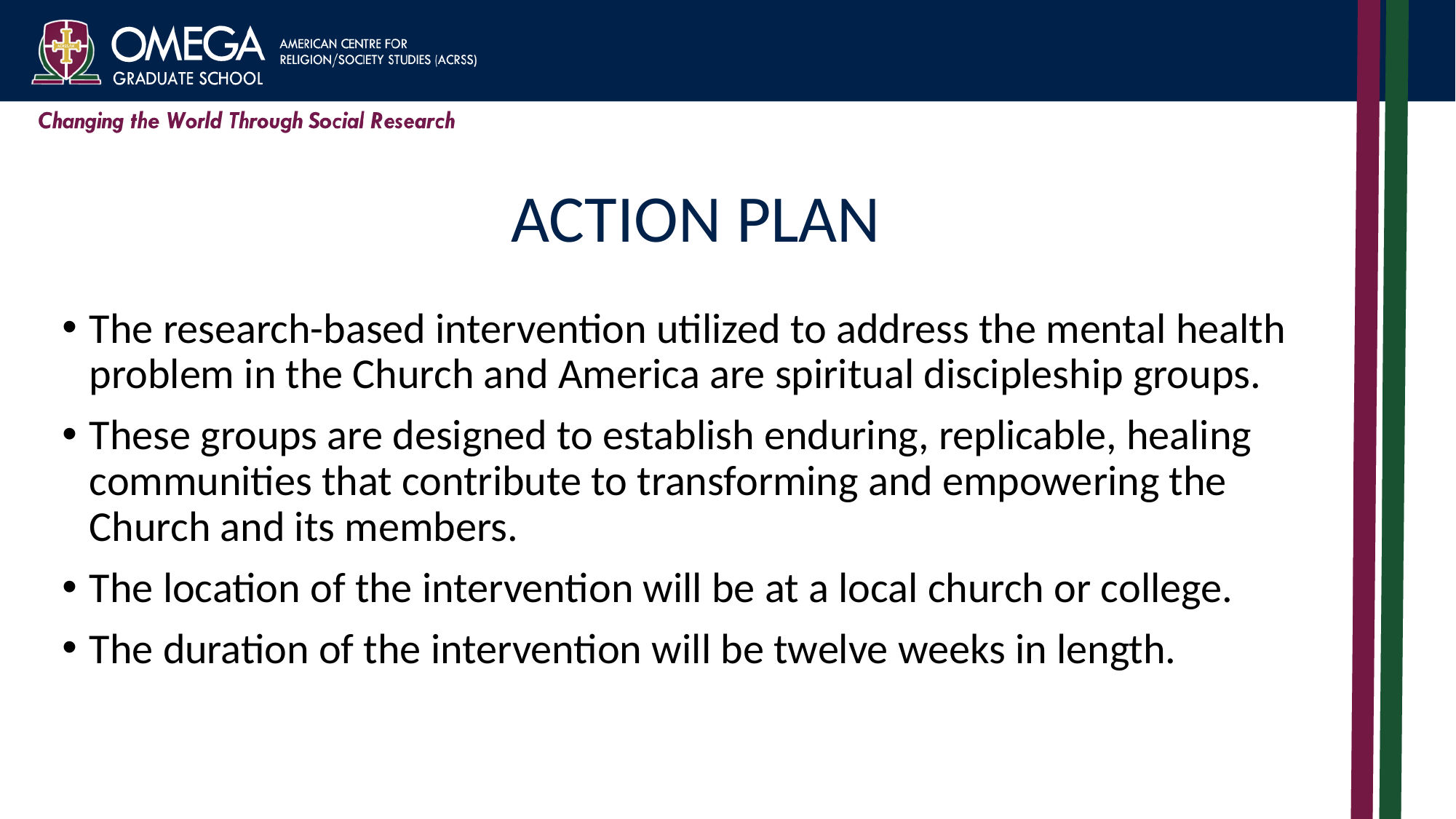

# ACTION PLAN
The research-based intervention utilized to address the mental health problem in the Church and America are spiritual discipleship groups.
These groups are designed to establish enduring, replicable, healing communities that contribute to transforming and empowering the Church and its members.
The location of the intervention will be at a local church or college.
The duration of the intervention will be twelve weeks in length.